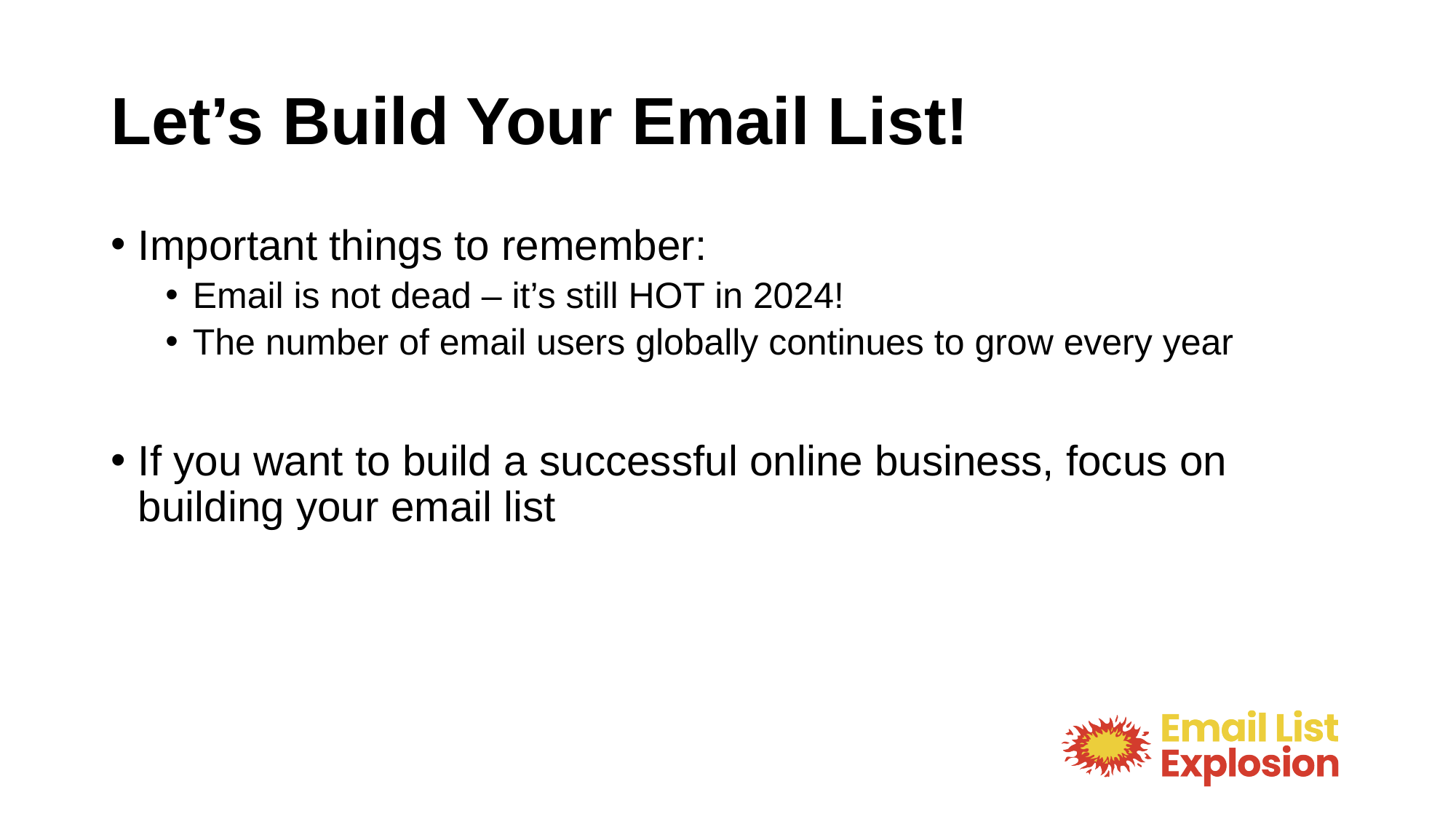

# Let’s Build Your Email List!
Important things to remember:
Email is not dead – it’s still HOT in 2024!
The number of email users globally continues to grow every year

If you want to build a successful online business, focus on building your email list